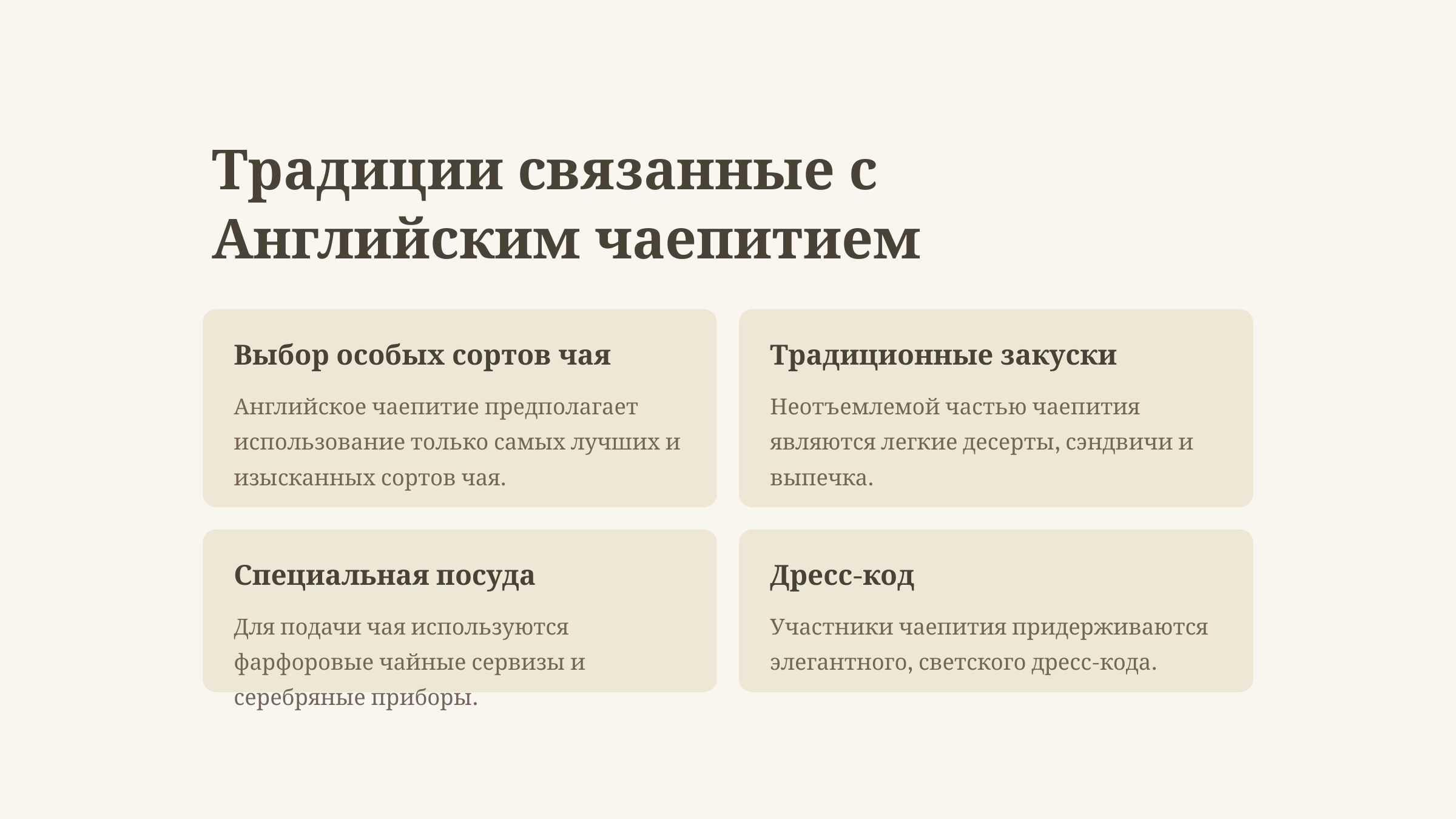

Традиции связанные с Английским чаепитием

Выбор особых сортов чая
Традиционные закуски
Английское чаепитие предполагает использование только самых лучших и изысканных сортов чая.
Неотъемлемой частью чаепития являются легкие десерты, сэндвичи и выпечка.

Специальная посуда
Дресс-код
Для подачи чая используются фарфоровые чайные сервизы и серебряные приборы.
Участники чаепития придерживаются элегантного, светского дресс-кода.